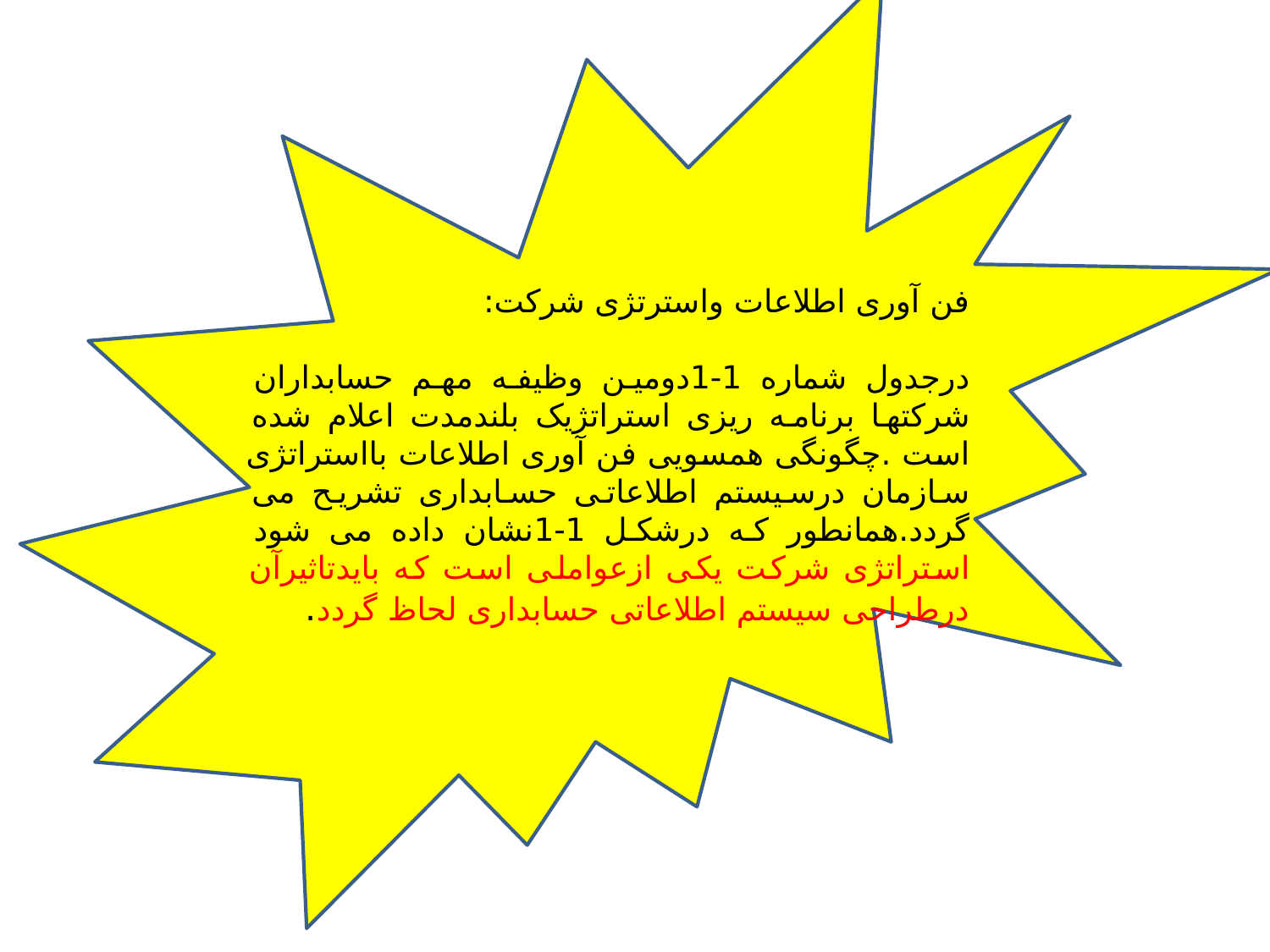

فن آوری اطلاعات واسترتژی شرکت:

درجدول شماره 1-1دومین وظیفه مهم حسابداران شرکتها برنامه ریزی استراتژیک بلندمدت اعلام شده است .چگونگی همسویی فن آوری اطلاعات بااستراتژی سازمان درسیستم اطلاعاتی حسابداری تشریح می گردد.همانطور که درشکل 1-1نشان داده می شود استراتژی شرکت یکی ازعواملی است که بایدتاثیرآن درطراحی سیستم اطلاعاتی حسابداری لحاظ گردد.